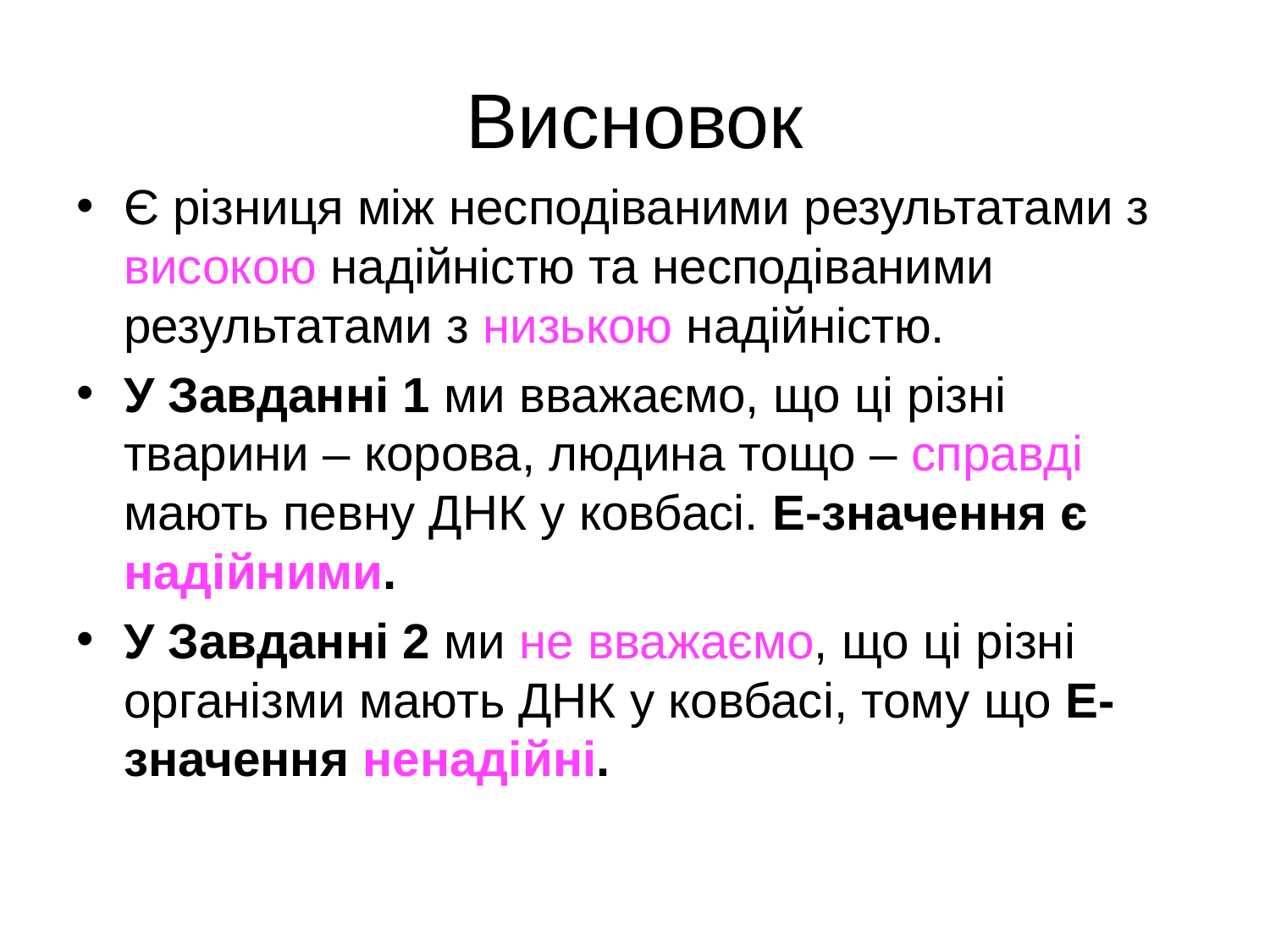

# Висновок
Є різниця між несподіваними результатами з високою надійністю та несподіваними результатами з низькою надійністю.
У Завданні 1 ми вважаємо, що ці різні тварини – корова, людина тощо – справді мають певну ДНК у ковбасі. E-значення є надійними.
У Завданні 2 ми не вважаємо, що ці різні організми мають ДНК у ковбасі, тому що E-значення ненадійні.